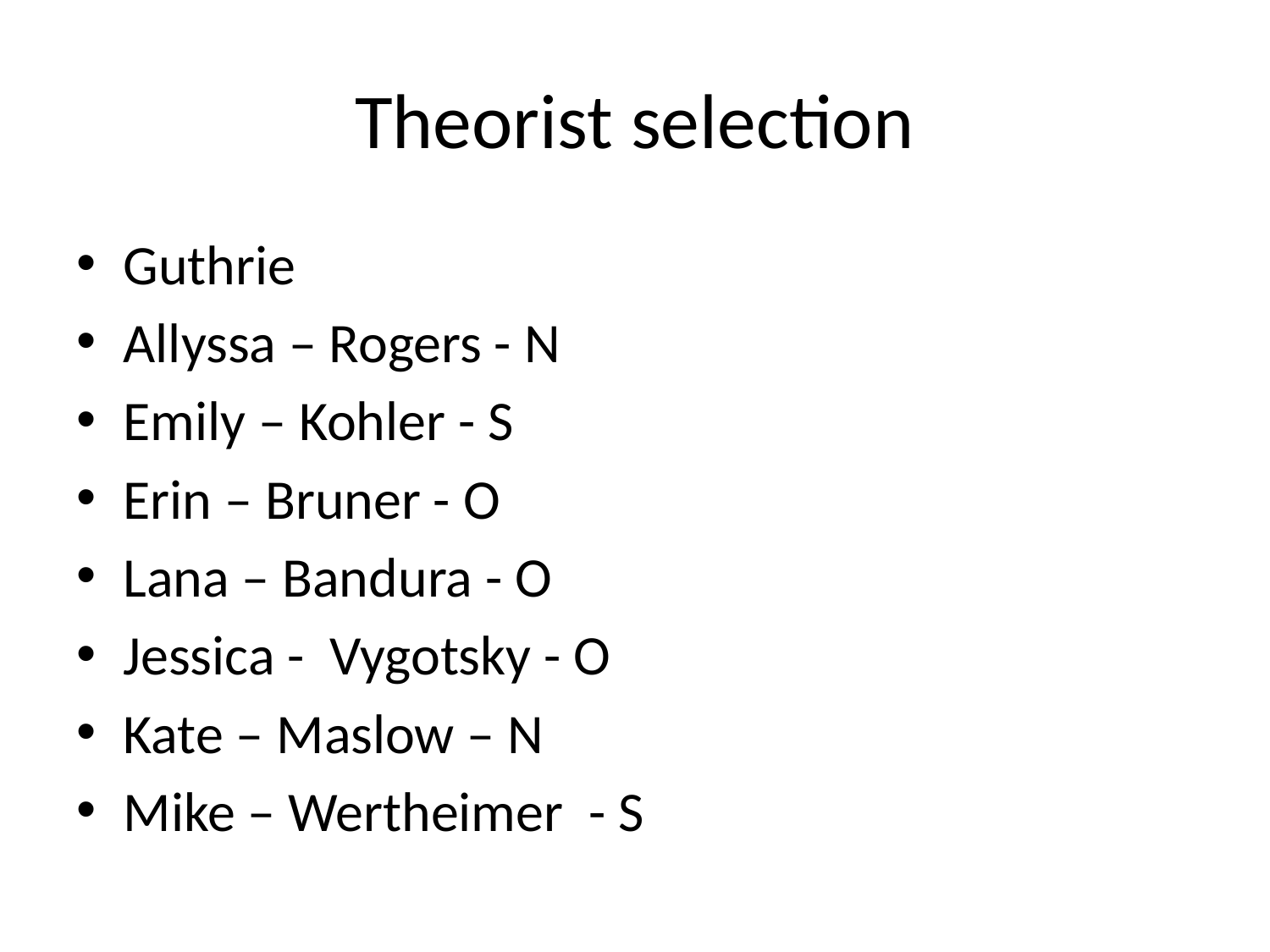

# Theorist selection
Guthrie
Allyssa – Rogers - N
Emily – Kohler - S
Erin – Bruner - O
Lana – Bandura - O
Jessica -  Vygotsky - O
Kate – Maslow – N
Mike – Wertheimer  - S